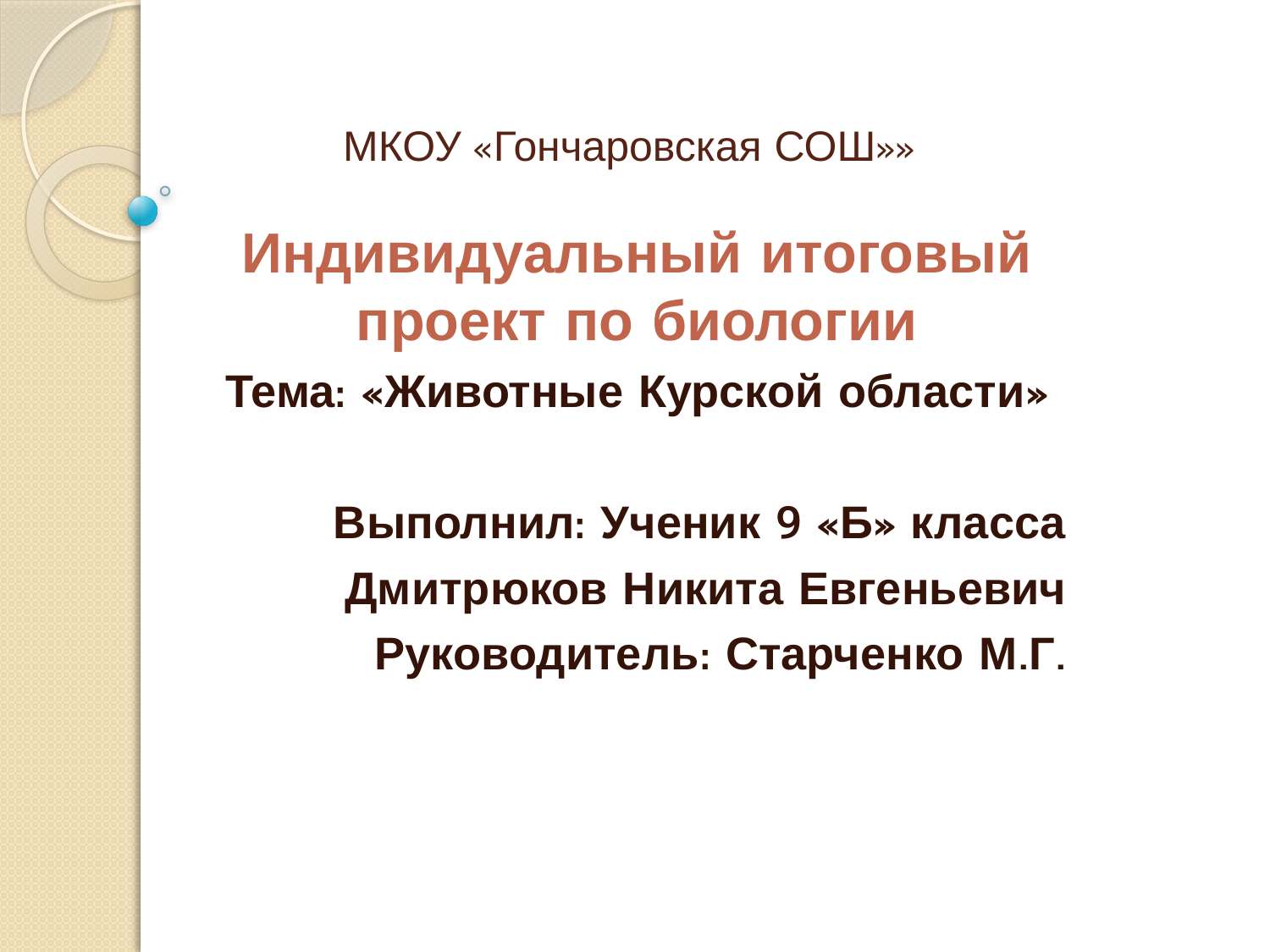

# МКОУ «Гончаровская СОШ»»
Индивидуальный итоговый проект по биологии
Тема: «Животные Курской области»

Выполнил: Ученик 9 «Б» класса
Дмитрюков Никита Евгеньевич
Руководитель: Старченко М.Г.